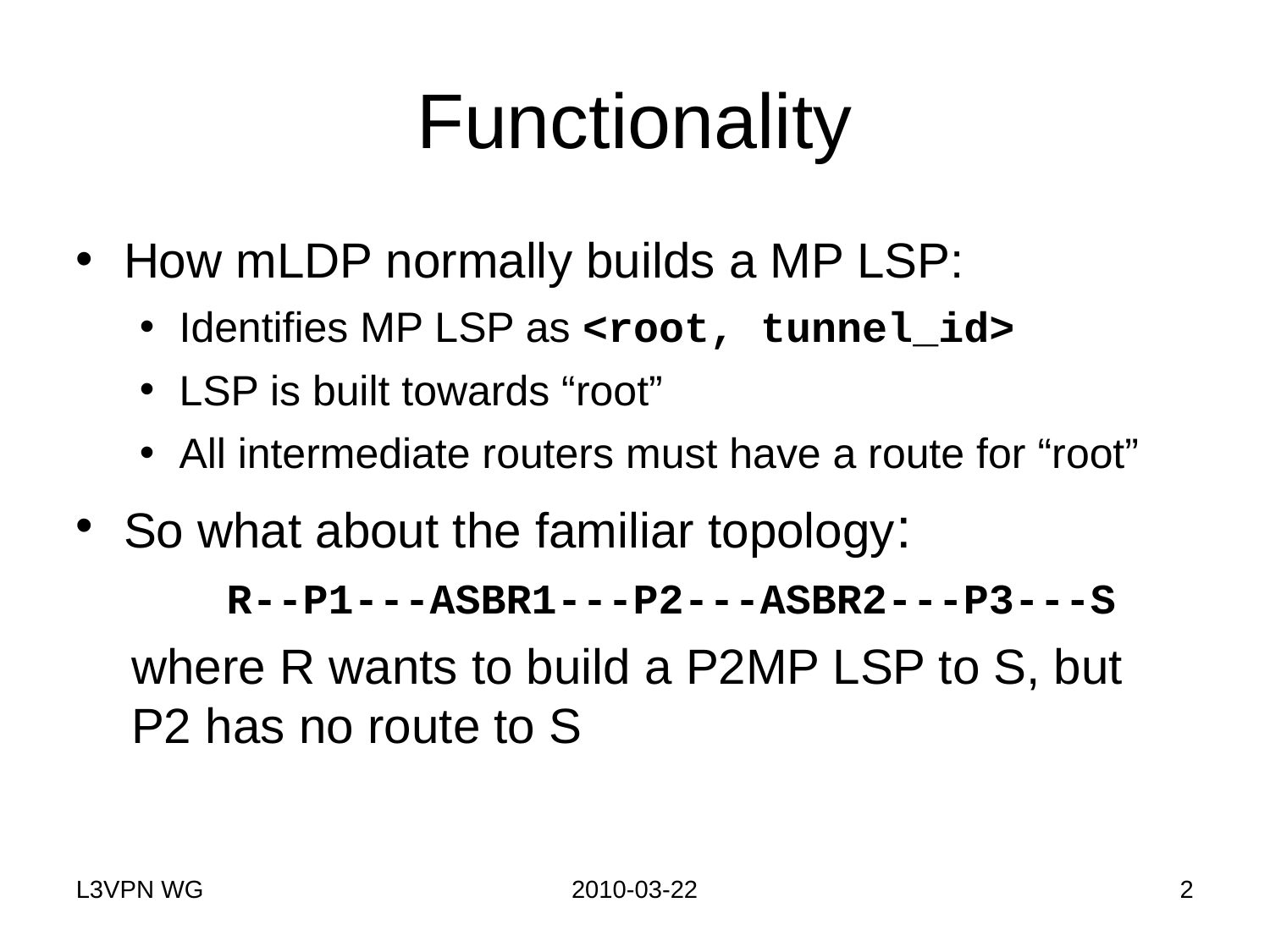

# Functionality
How mLDP normally builds a MP LSP:
Identifies MP LSP as <root, tunnel_id>
LSP is built towards “root”
All intermediate routers must have a route for “root”
So what about the familiar topology:
        R--P1---ASBR1---P2---ASBR2---P3---S
where R wants to build a P2MP LSP to S, but
P2 has no route to S

L3VPN WG
2010-03-22
2